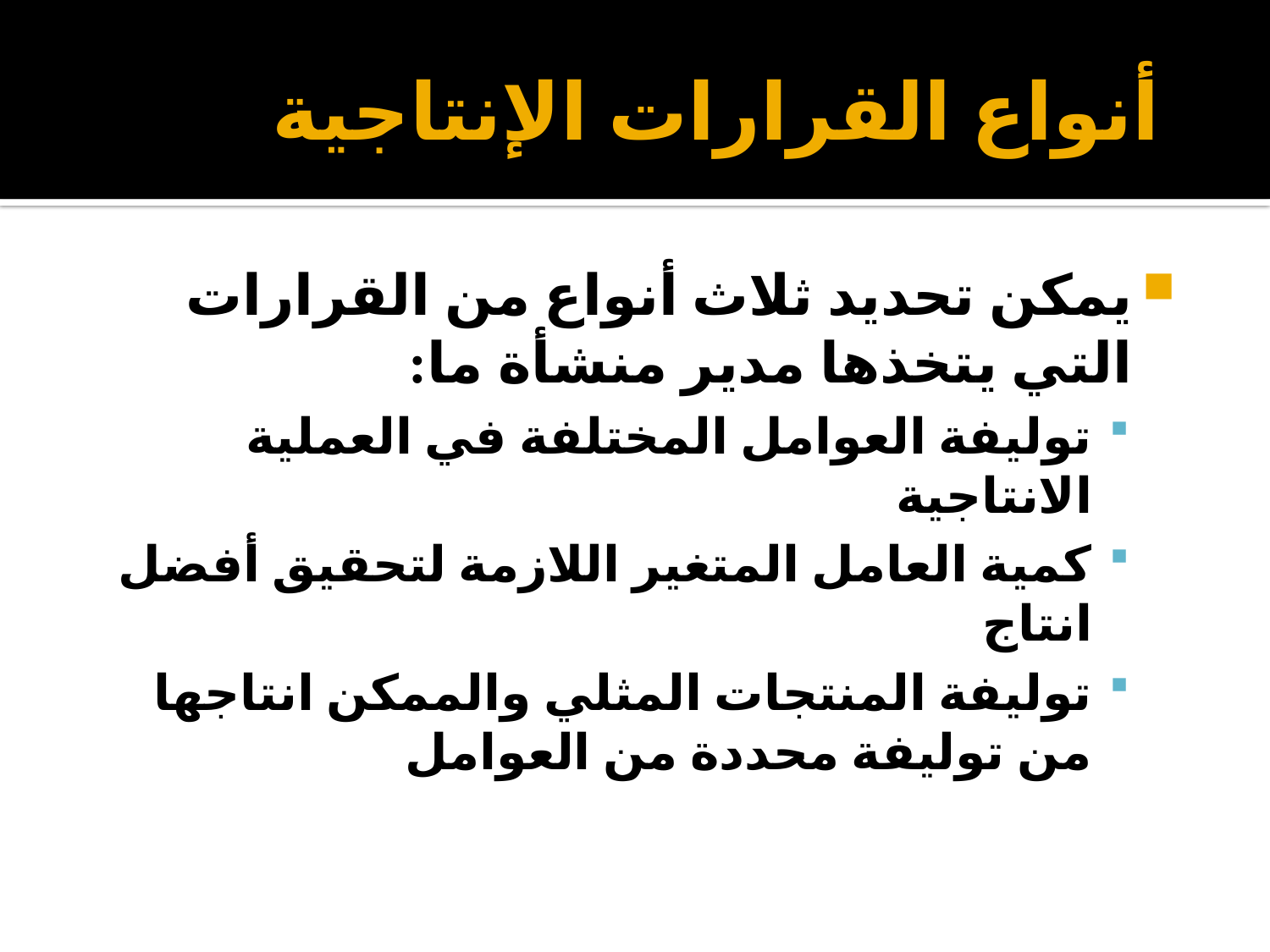

# أنواع القرارات الإنتاجية
يمكن تحديد ثلاث أنواع من القرارات التي يتخذها مدير منشأة ما:
توليفة العوامل المختلفة في العملية الانتاجية
كمية العامل المتغير اللازمة لتحقيق أفضل انتاج
توليفة المنتجات المثلي والممكن انتاجها من توليفة محددة من العوامل